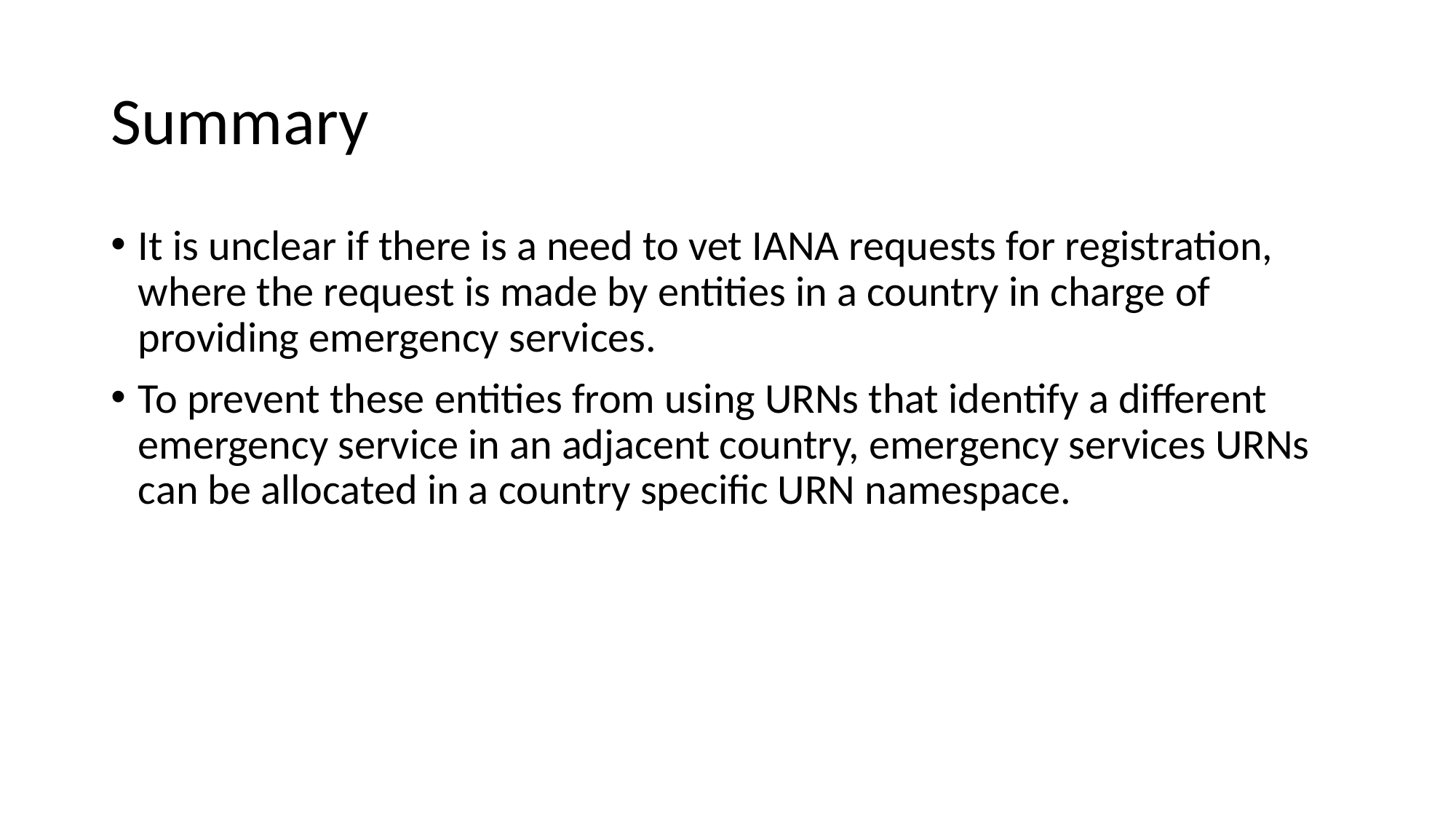

# Summary
It is unclear if there is a need to vet IANA requests for registration, where the request is made by entities in a country in charge of providing emergency services.
To prevent these entities from using URNs that identify a different emergency service in an adjacent country, emergency services URNs can be allocated in a country specific URN namespace.